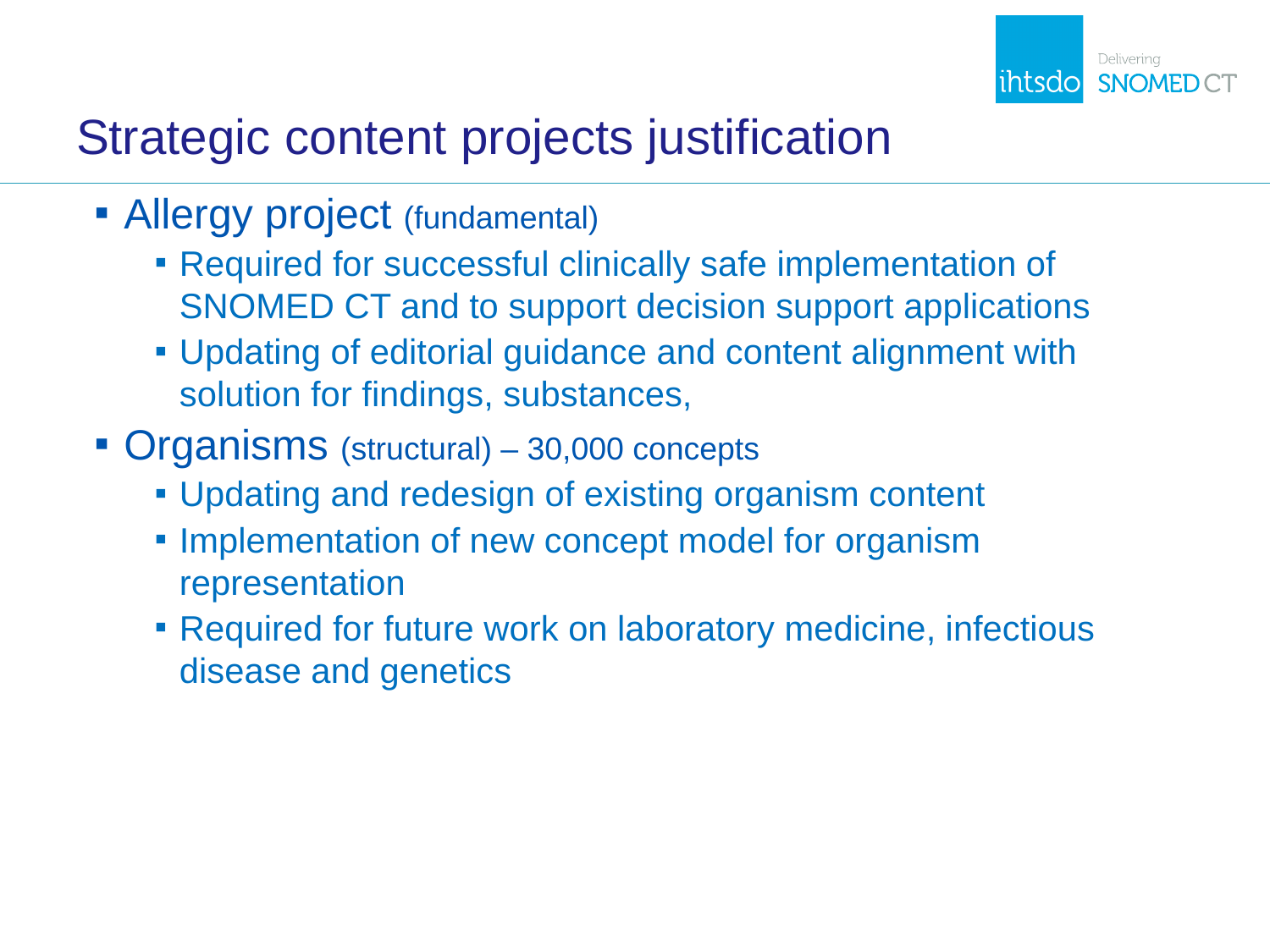

# Strategic content projects justification
Allergy project (fundamental)
Required for successful clinically safe implementation of SNOMED CT and to support decision support applications
Updating of editorial guidance and content alignment with solution for findings, substances,
Organisms (structural) – 30,000 concepts
Updating and redesign of existing organism content
Implementation of new concept model for organism representation
Required for future work on laboratory medicine, infectious disease and genetics